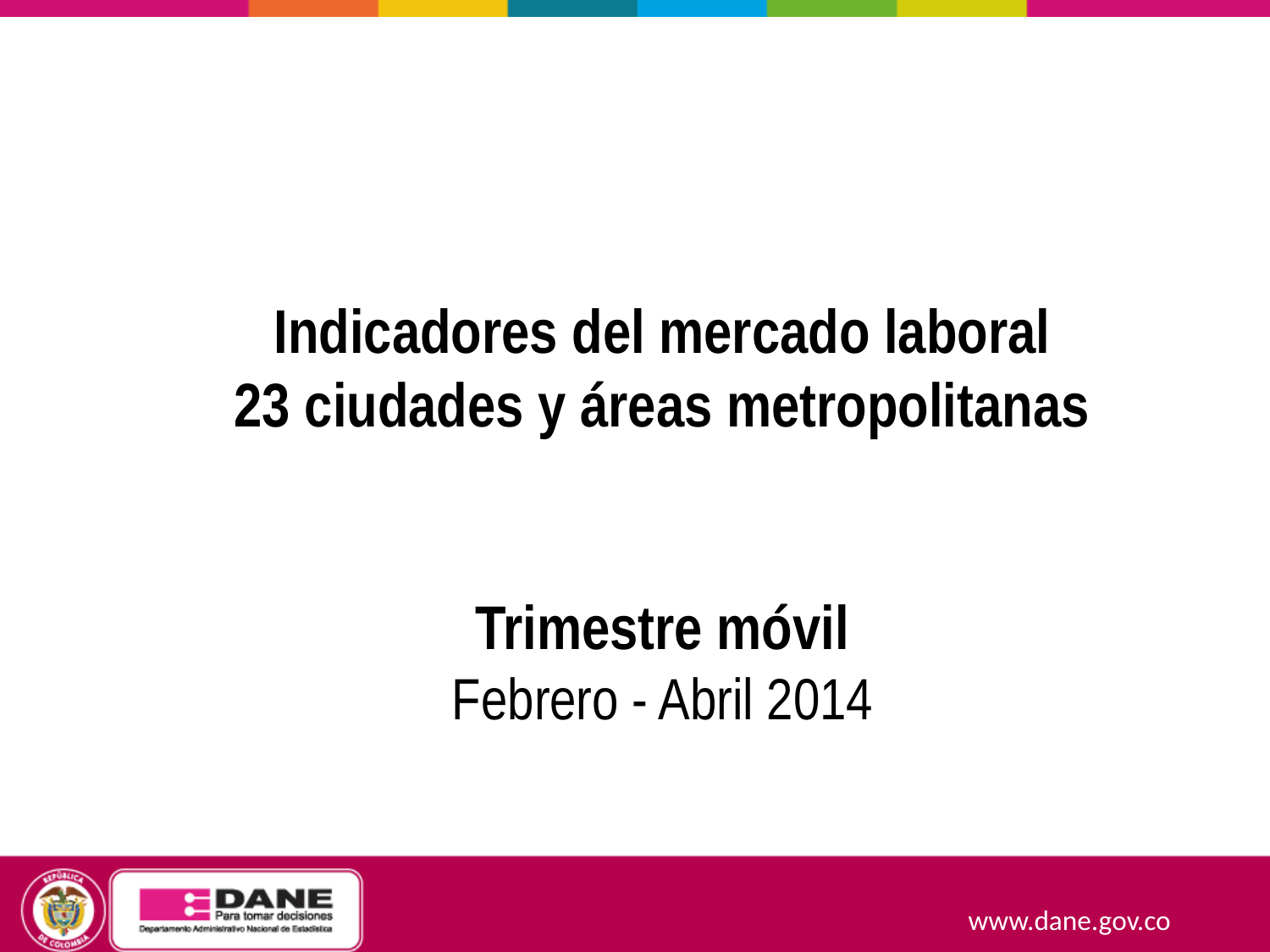

Indicadores del mercado laboral
23 ciudades y áreas metropolitanas

Trimestre móvil
Febrero - Abril 2014